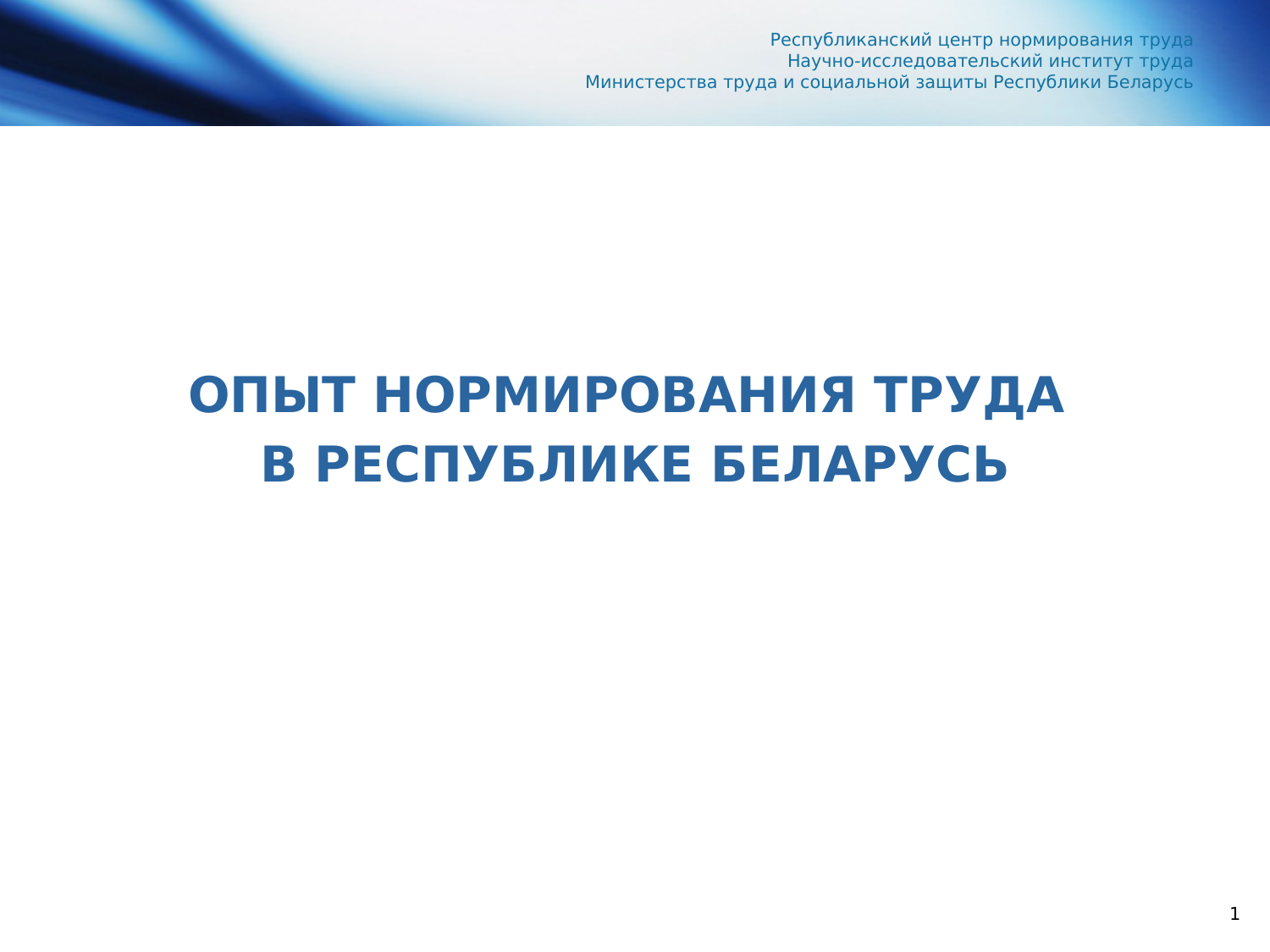

# Республиканский центр нормирования труда Научно-исследовательский институт труда Министерства труда и социальной защиты Республики Беларусь

ОПЫТ НОРМИРОВАНИЯ ТРУДА
В РЕСПУБЛИКЕ БЕЛАРУСЬ

1